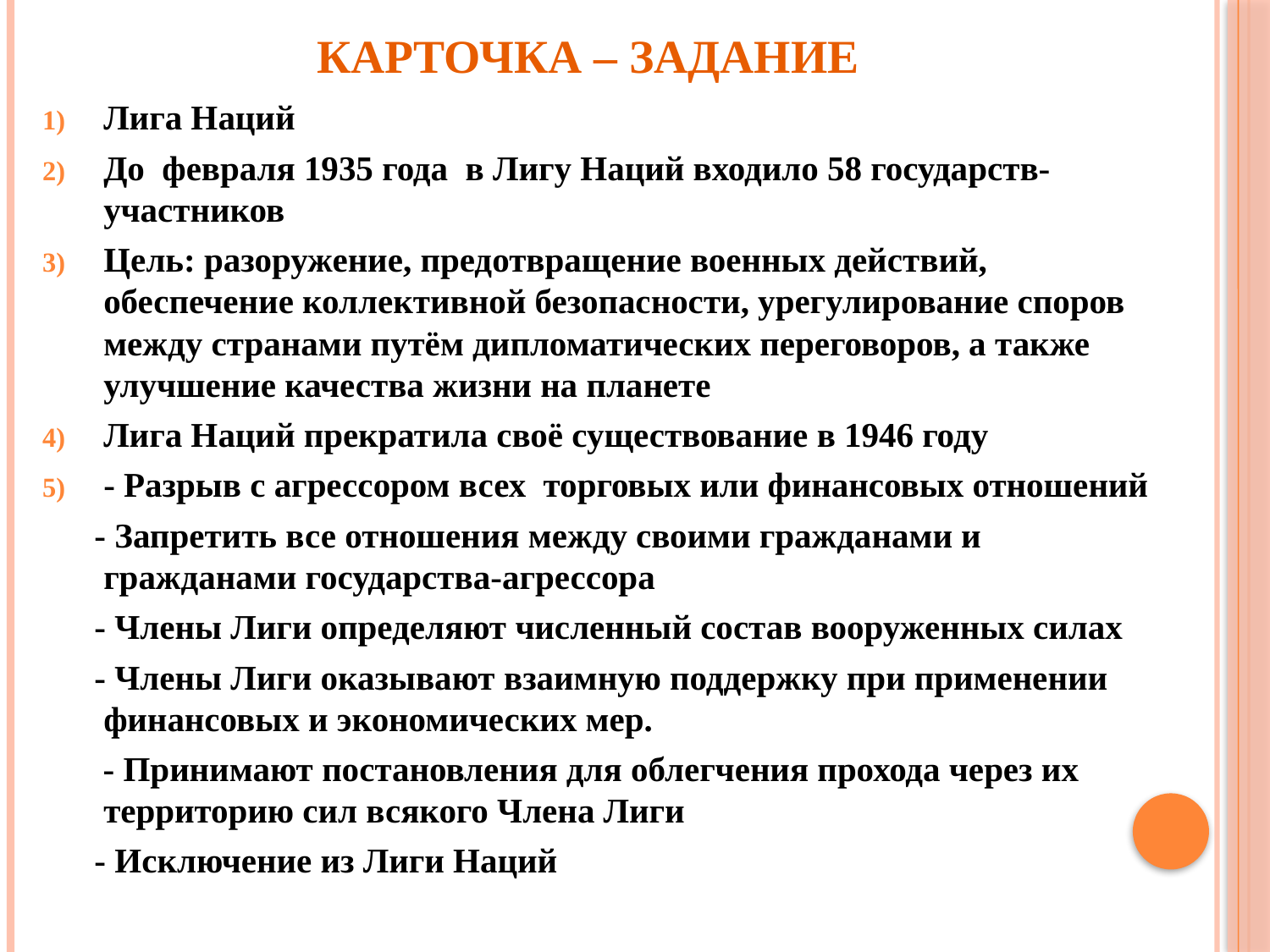

# Карточка – задание
Лига Наций
До  февраля 1935 года  в Лигу Наций входило 58 государств-участников
Цель: разоружение, предотвращение военных действий, обеспечение коллективной безопасности, урегулирование споров между странами путём дипломатических переговоров, а также улучшение качества жизни на планете
Лига Наций прекратила своё существование в 1946 году
- Разрыв с агрессором всех  торговых или финансовых отношений
      - Запретить все отношения между своими гражданами и гражданами государства-агрессора
      - Члены Лиги определяют численный состав вооруженных силах
      - Члены Лиги оказывают взаимную поддержку при применении финансовых и экономических мер.
       - Принимают постановления для облегчения прохода через их территорию сил всякого Члена Лиги
      - Исключение из Лиги Наций